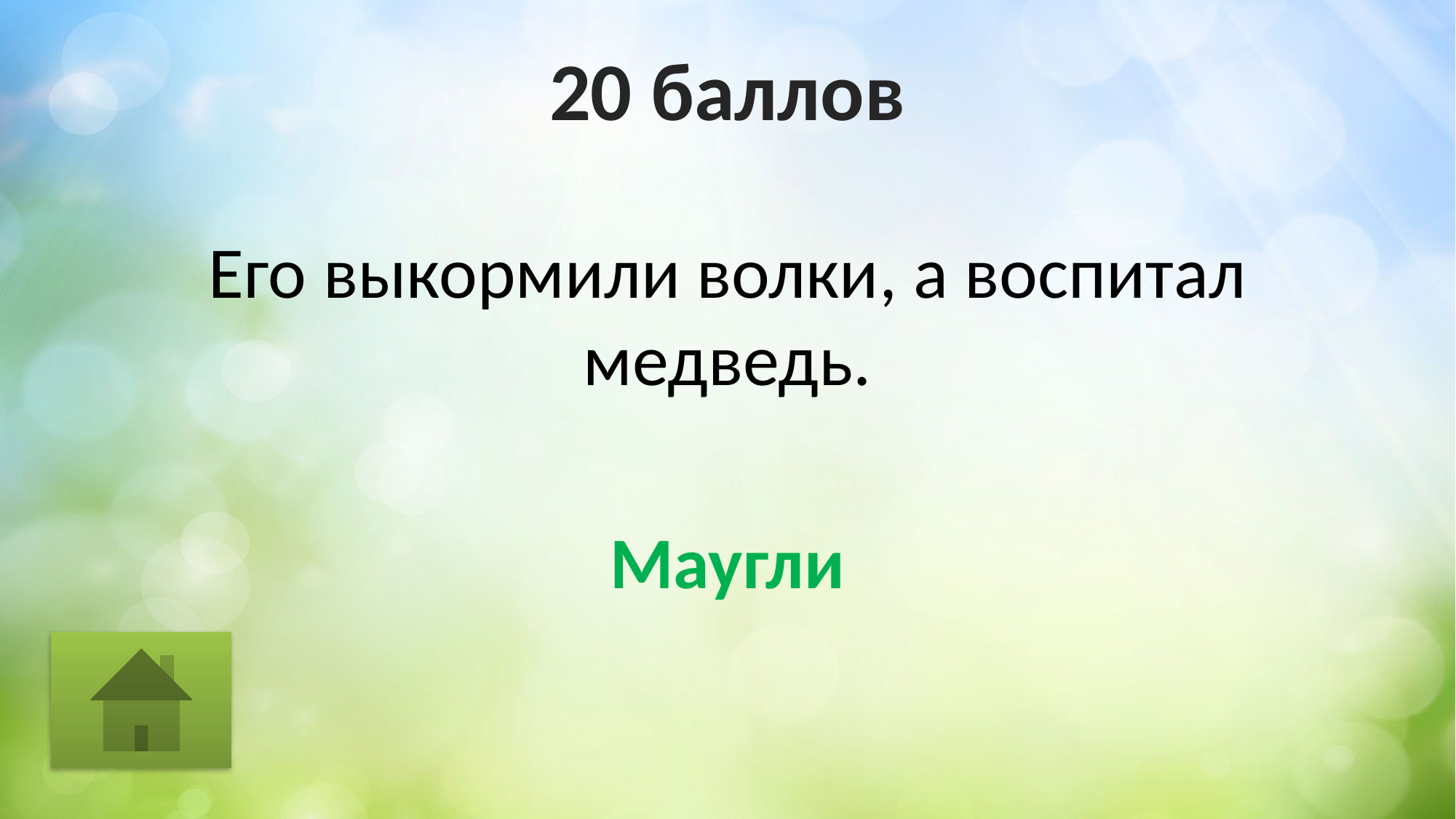

# 20 баллов
Его выкормили волки, а воспитал медведь.
Маугли